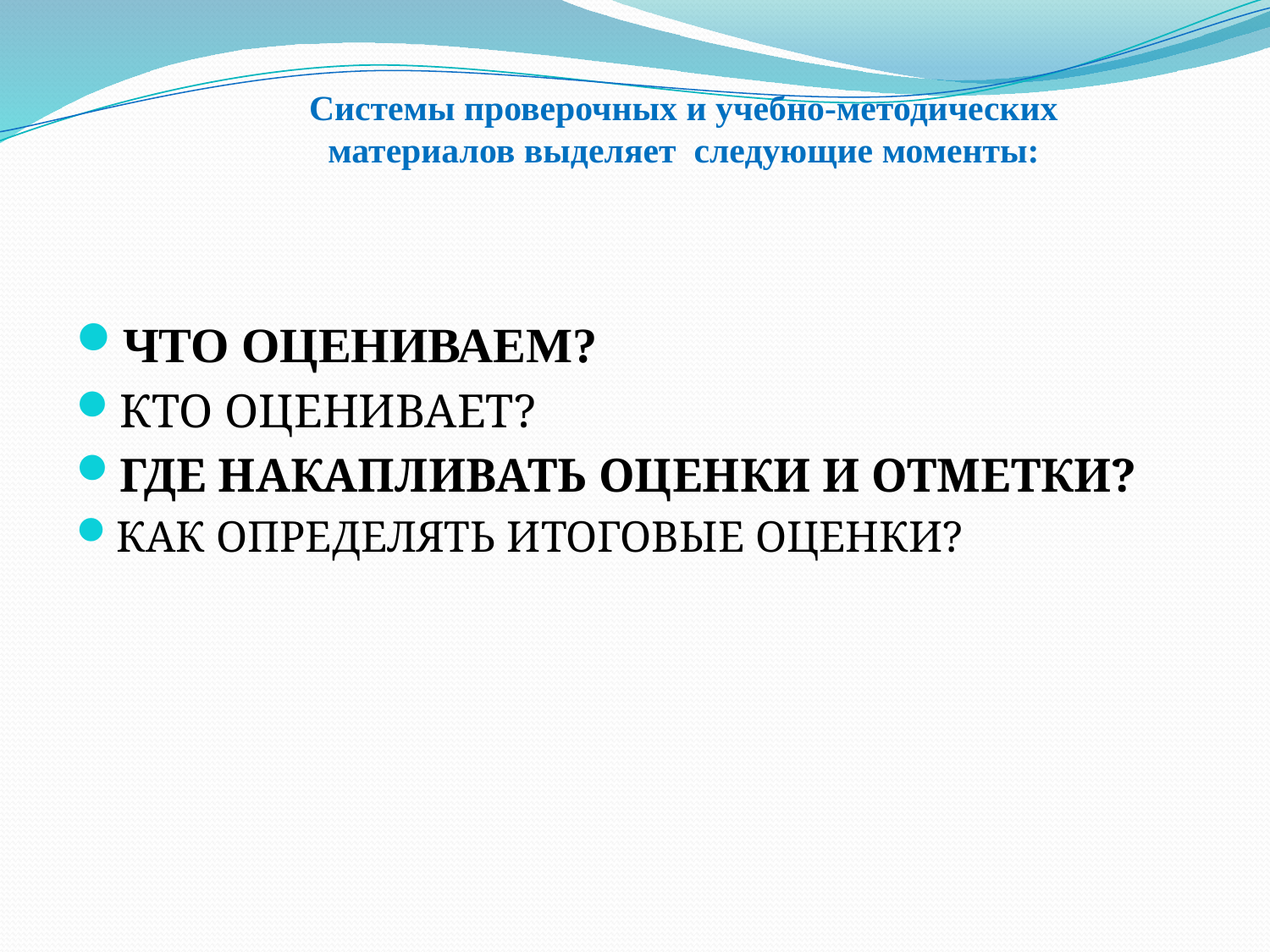

Системы проверочных и учебно-методических материалов выделяет  следующие моменты:
ЧТО ОЦЕНИВАЕМ?
КТО ОЦЕНИВАЕТ?
ГДЕ НАКАПЛИВАТЬ ОЦЕНКИ И ОТМЕТКИ?
КАК ОПРЕДЕЛЯТЬ ИТОГОВЫЕ ОЦЕНКИ?